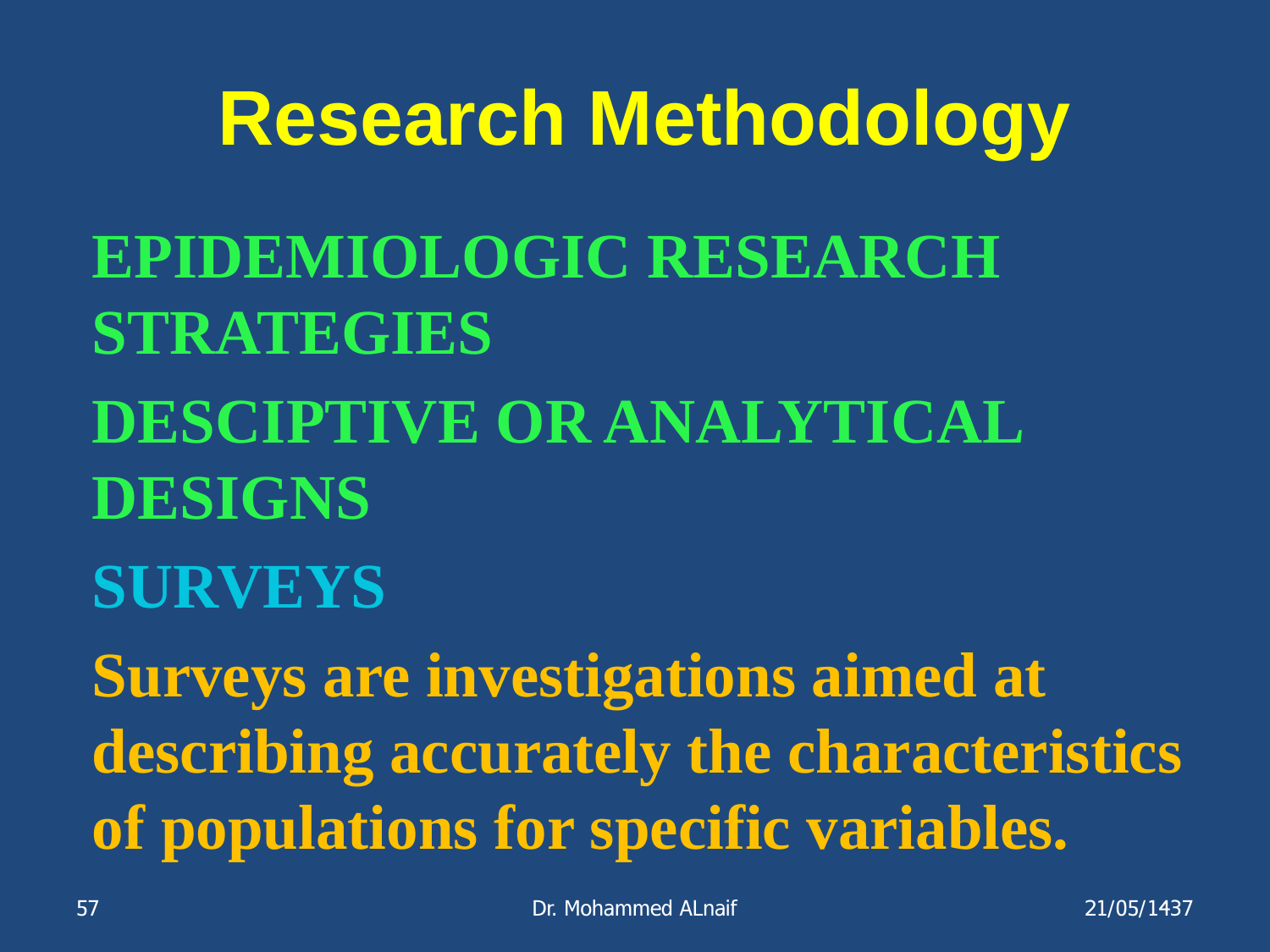

# Research Methodology
EPIDEMIOLOGIC RESEARCH STRATEGIES
DESCIPTIVE OR ANALYTICAL DESIGNS
SURVEYS
Surveys are investigations aimed at describing accurately the characteristics of populations for specific variables.
57
Dr. Mohammed ALnaif
21/05/1437